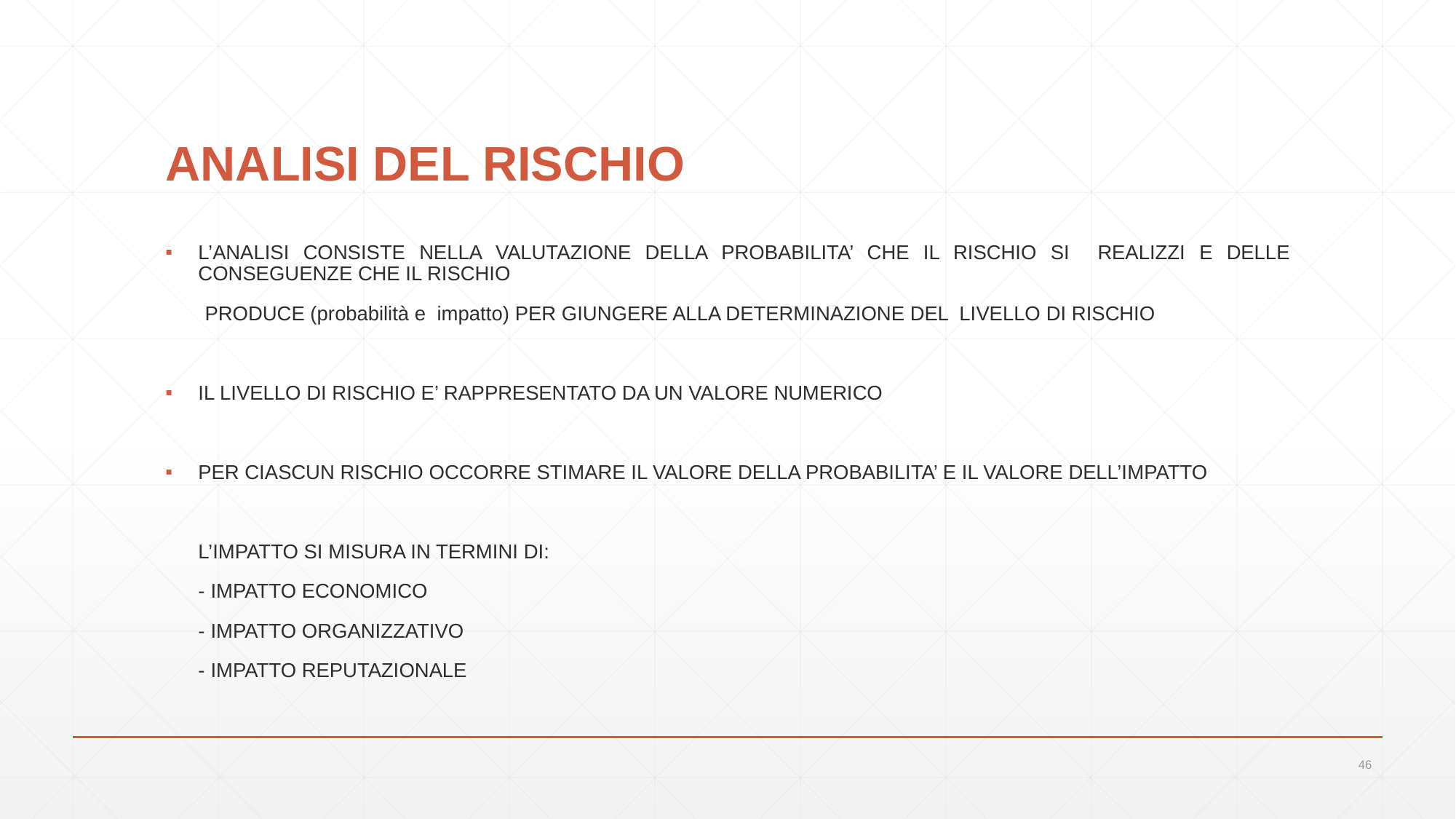

# ANALISI DEL RISCHIO
L’ANALISI CONSISTE NELLA VALUTAZIONE DELLA PROBABILITA’ CHE IL RISCHIO SI  REALIZZI E DELLE CONSEGUENZE CHE IL RISCHIO
       PRODUCE (probabilità e  impatto) PER GIUNGERE ALLA DETERMINAZIONE DEL  LIVELLO DI RISCHIO

IL LIVELLO DI RISCHIO E’ RAPPRESENTATO DA UN VALORE NUMERICO

PER CIASCUN RISCHIO OCCORRE STIMARE IL VALORE DELLA PROBABILITA’ E IL VALORE DELL’IMPATTO

	L’IMPATTO SI MISURA IN TERMINI DI:
	- IMPATTO ECONOMICO
	- IMPATTO ORGANIZZATIVO
	- IMPATTO REPUTAZIONALE

46